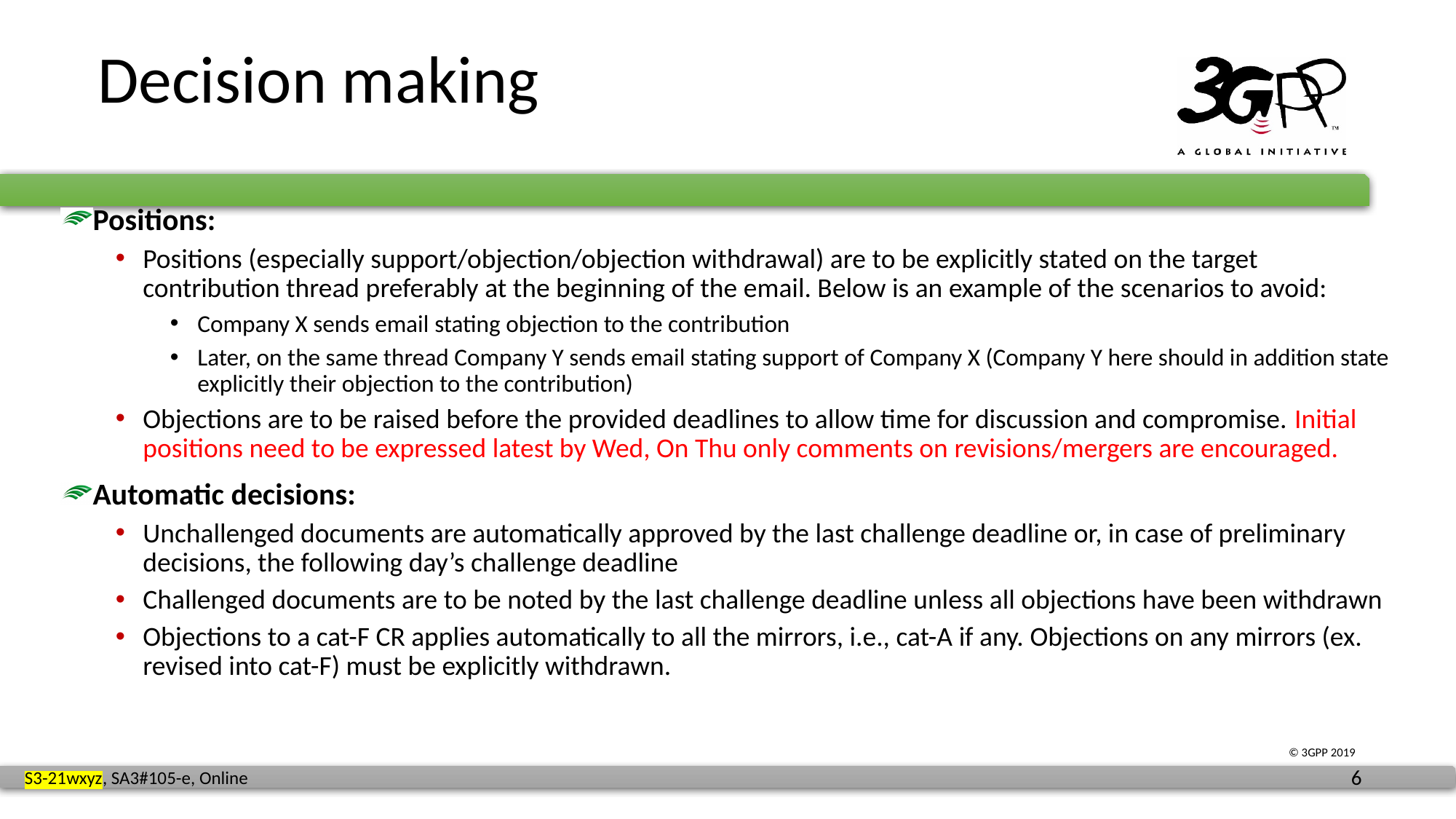

# Decision making
Positions:
Positions (especially support/objection/objection withdrawal) are to be explicitly stated on the target contribution thread preferably at the beginning of the email. Below is an example of the scenarios to avoid:
Company X sends email stating objection to the contribution
Later, on the same thread Company Y sends email stating support of Company X (Company Y here should in addition state explicitly their objection to the contribution)
Objections are to be raised before the provided deadlines to allow time for discussion and compromise. Initial positions need to be expressed latest by Wed, On Thu only comments on revisions/mergers are encouraged.
Automatic decisions:
Unchallenged documents are automatically approved by the last challenge deadline or, in case of preliminary decisions, the following day’s challenge deadline
Challenged documents are to be noted by the last challenge deadline unless all objections have been withdrawn
Objections to a cat-F CR applies automatically to all the mirrors, i.e., cat-A if any. Objections on any mirrors (ex. revised into cat-F) must be explicitly withdrawn.